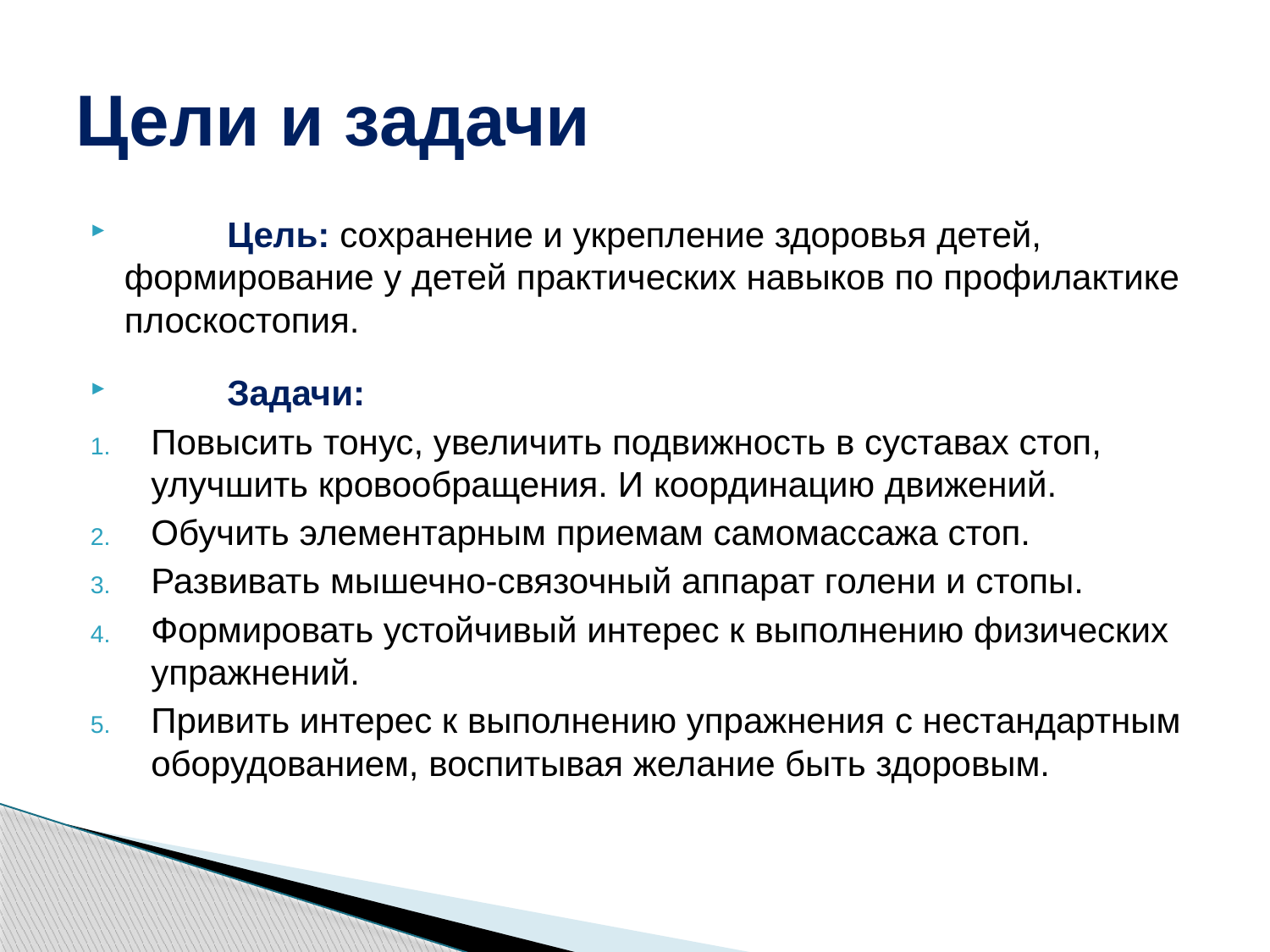

# Цели и задачи
 	Цель: сохранение и укрепление здоровья детей, формирование у детей практических навыков по профилактике плоскостопия.

 	Задачи:
Повысить тонус, увеличить подвижность в суставах стоп, улучшить кровообращения. И координацию движений.
Обучить элементарным приемам самомассажа стоп.
Развивать мышечно-связочный аппарат голени и стопы.
Формировать устойчивый интерес к выполнению физических упражнений.
Привить интерес к выполнению упражнения с нестандартным оборудованием, воспитывая желание быть здоровым.